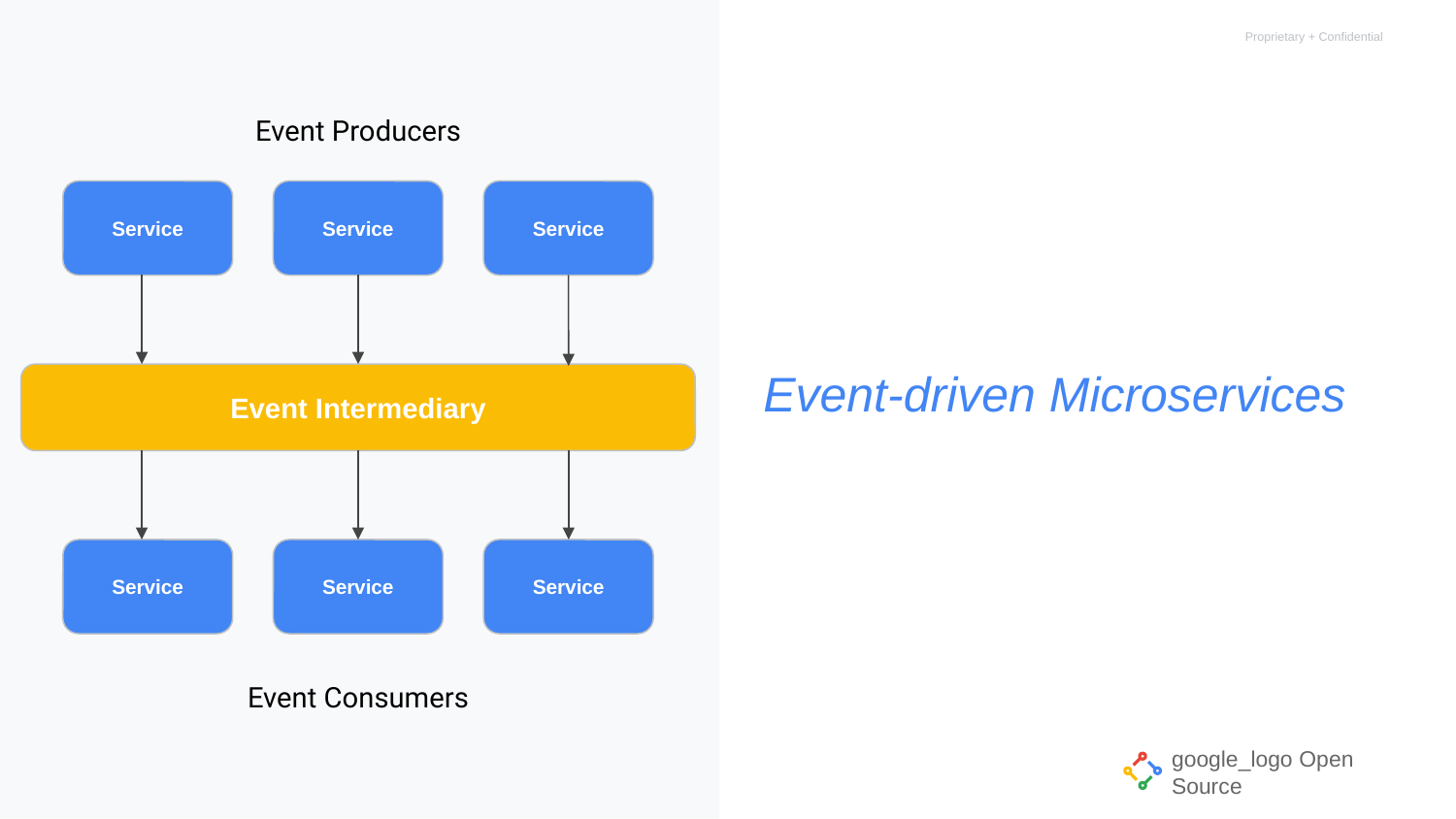

Event Producers
Service
Service
Service
# Event-driven Microservices
Event Intermediary
Service
Service
Service
Event Consumers